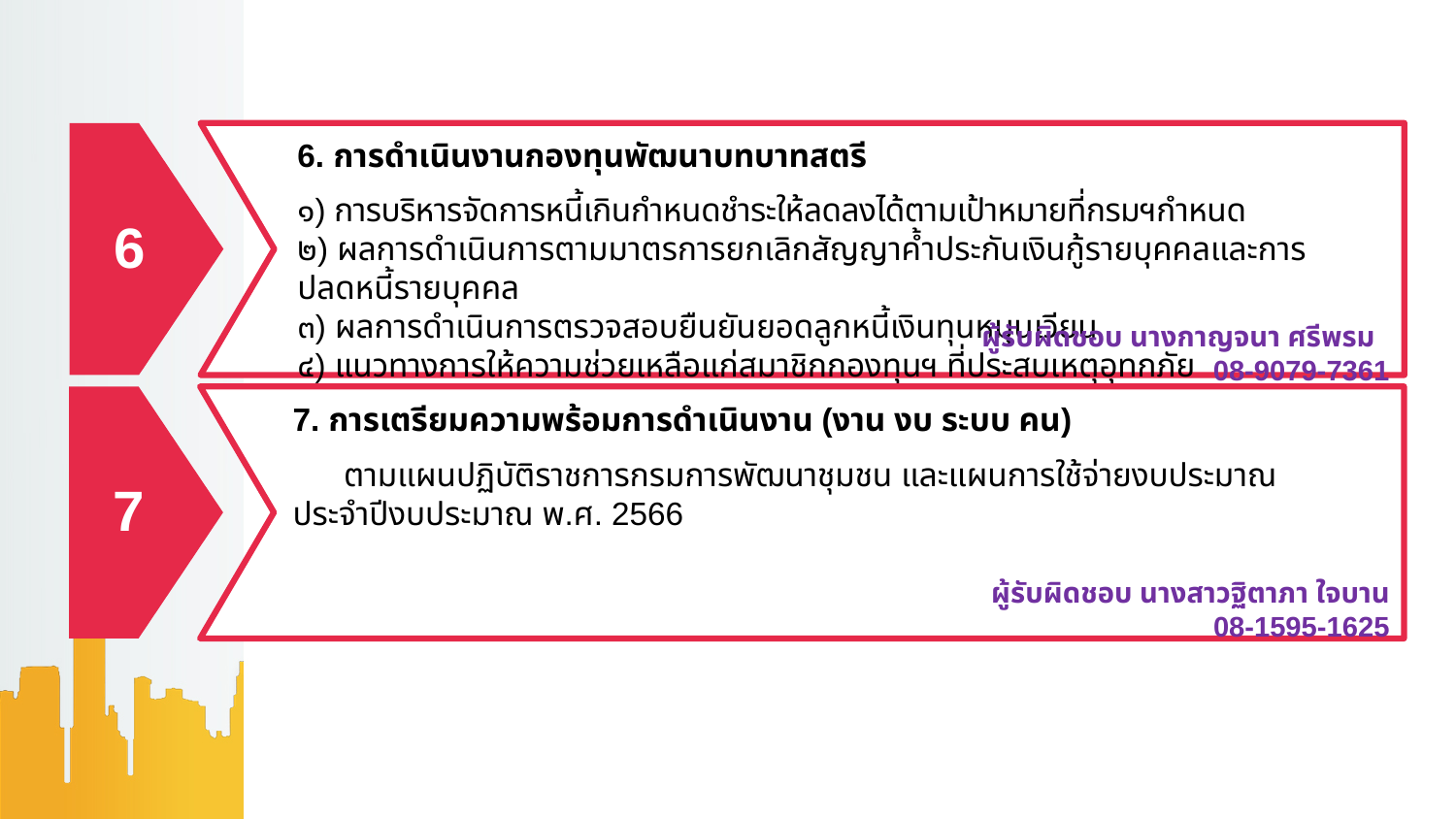

6. การดำเนินงานกองทุนพัฒนาบทบาทสตรี
๑) การบริหารจัดการหนี้เกินกำหนดชำระให้ลดลงได้ตามเป้าหมายที่กรมฯกำหนด
๒) ผลการดำเนินการตามมาตรการยกเลิกสัญญาค้ำประกันเงินกู้รายบุคคลและการปลดหนี้รายบุคคล
๓) ผลการดำเนินการตรวจสอบยืนยันยอดลูกหนี้เงินทุนหมุนเวียน
๔) แนวทางการให้ความช่วยเหลือแก่สมาชิกกองทุนฯ ที่ประสบเหตุอุทกภัย

6
ผู้รับผิดชอบ นางกาญจนา ศรีพรม   08-9079-7361

7. การเตรียมความพร้อมการดำเนินงาน (งาน งบ ระบบ คน)
      ตามแผนปฏิบัติราชการกรมการพัฒนาชุมชน และแผนการใช้จ่ายงบประมาณ ประจำปีงบประมาณ พ.ศ. 2566

7
ผู้รับผิดชอบ นางสาวฐิตาภา ใจบาน 08-1595-1625